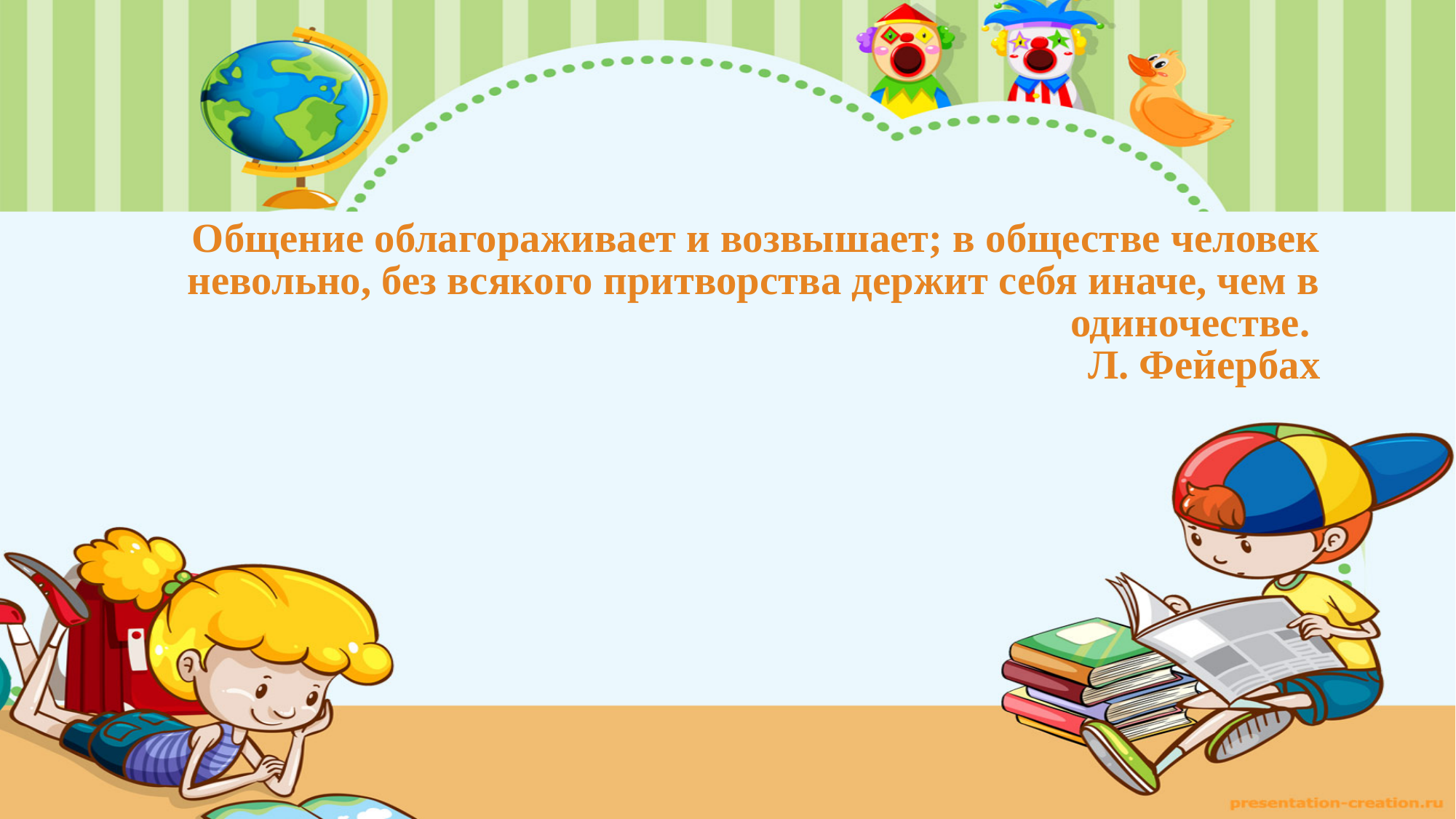

# Общение облагораживает и возвышает; в обществе человек невольно, без всякого притворства держит себя иначе, чем в одиночестве. Л. Фейербах